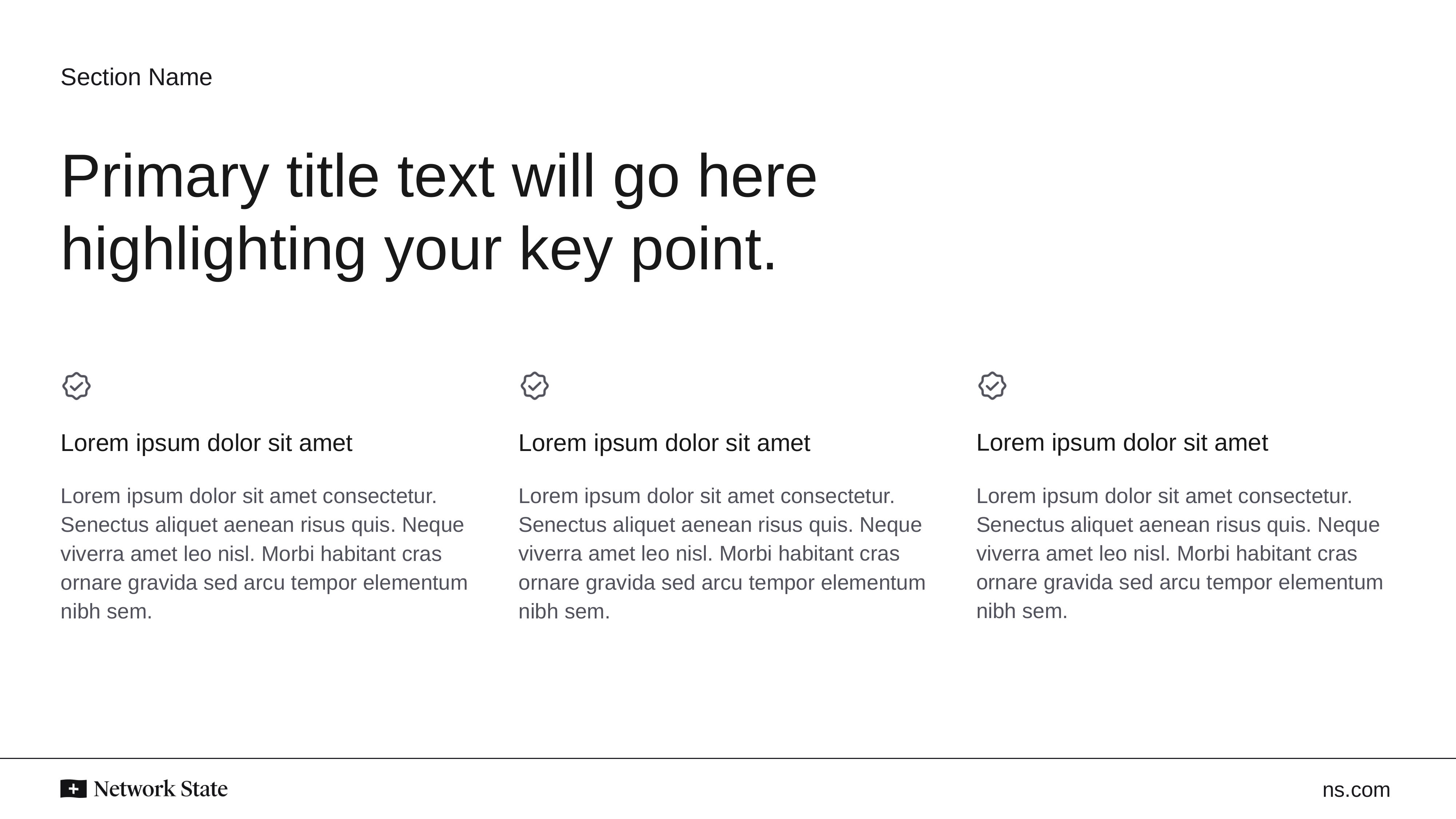

Section Name
Primary title text will go here highlighting your key point.
Lorem ipsum dolor sit amet
Lorem ipsum dolor sit amet
Lorem ipsum dolor sit amet consectetur. Senectus aliquet aenean risus quis. Neque viverra amet leo nisl. Morbi habitant cras ornare gravida sed arcu tempor elementum nibh sem.
Lorem ipsum dolor sit amet consectetur. Senectus aliquet aenean risus quis. Neque viverra amet leo nisl. Morbi habitant cras ornare gravida sed arcu tempor elementum nibh sem.